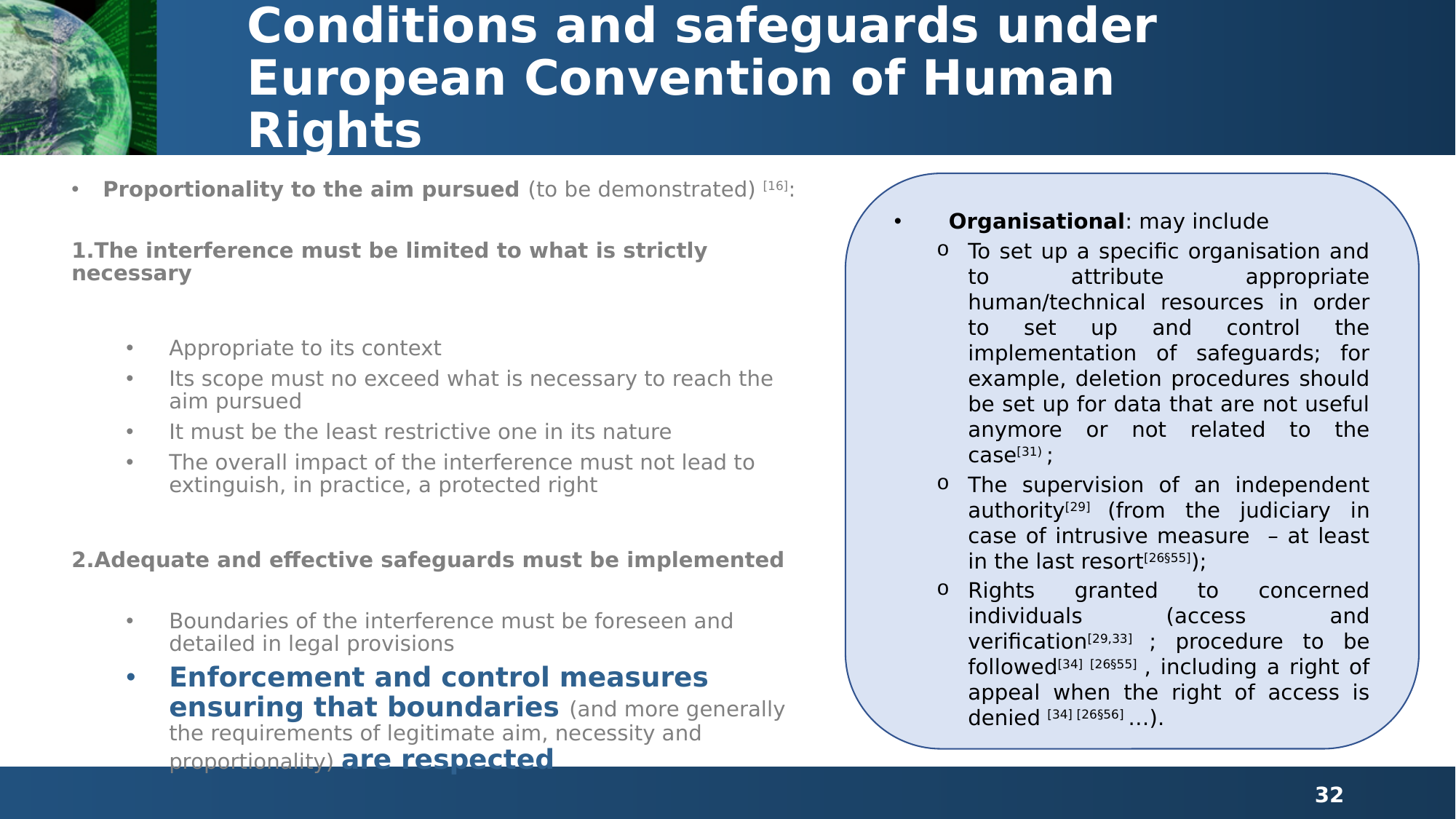

Conditions and safeguards under European Convention of Human Rights
Proportionality to the aim pursued (to be demonstrated) [16]:

The interference must be limited to what is strictly necessary

Appropriate to its context
Its scope must no exceed what is necessary to reach the aim pursued
It must be the least restrictive one in its nature
The overall impact of the interference must not lead to extinguish, in practice, a protected right

Adequate and effective safeguards must be implemented

Boundaries of the interference must be foreseen and detailed in legal provisions
Enforcement and control measures ensuring that boundaries (and more generally the requirements of legitimate aim, necessity and proportionality) are respected

Organisational: may include
To set up a specific organisation and to attribute appropriate human/technical resources in order to set up and control the implementation of safeguards; for example, deletion procedures should be set up for data that are not useful anymore or not related to the case[31) ;
The supervision of an independent authority[29] (from the judiciary in case of intrusive measure  – at least in the last resort[26§55]);
Rights granted to concerned individuals (access and verification[29,33] ; procedure to be followed[34] [26§55] , including a right of appeal when the right of access is denied [34] [26§56] …).
32